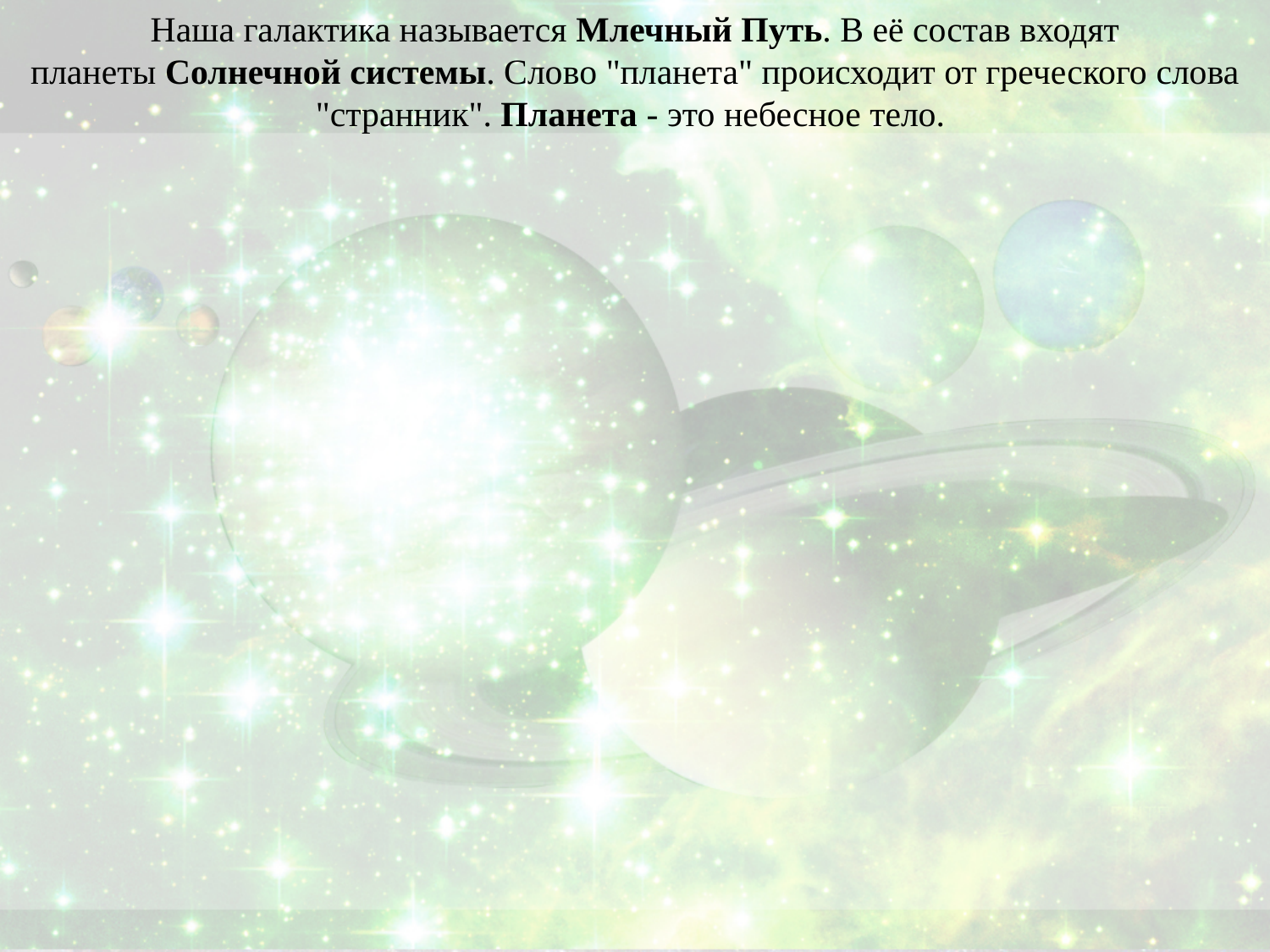

Наша галактика называется Млечный Путь. В её состав входят планеты Солнечной системы. Слово "планета" происходит от греческого слова "странник". Планета - это небесное тело.